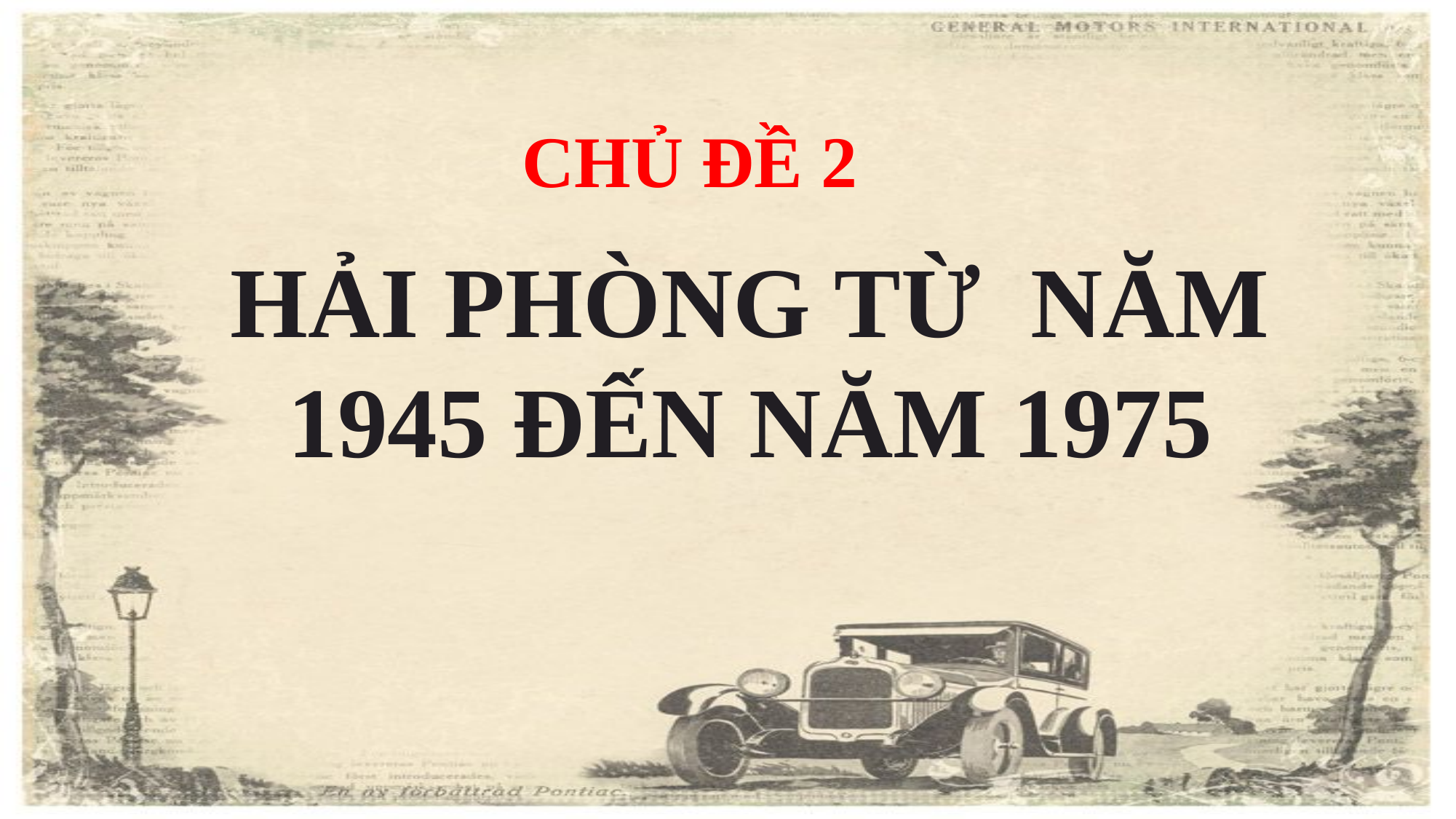

CHỦ ĐỀ 2

HẢI PHÒNG TỪ  NĂM 1945 ĐẾN NĂM 1975